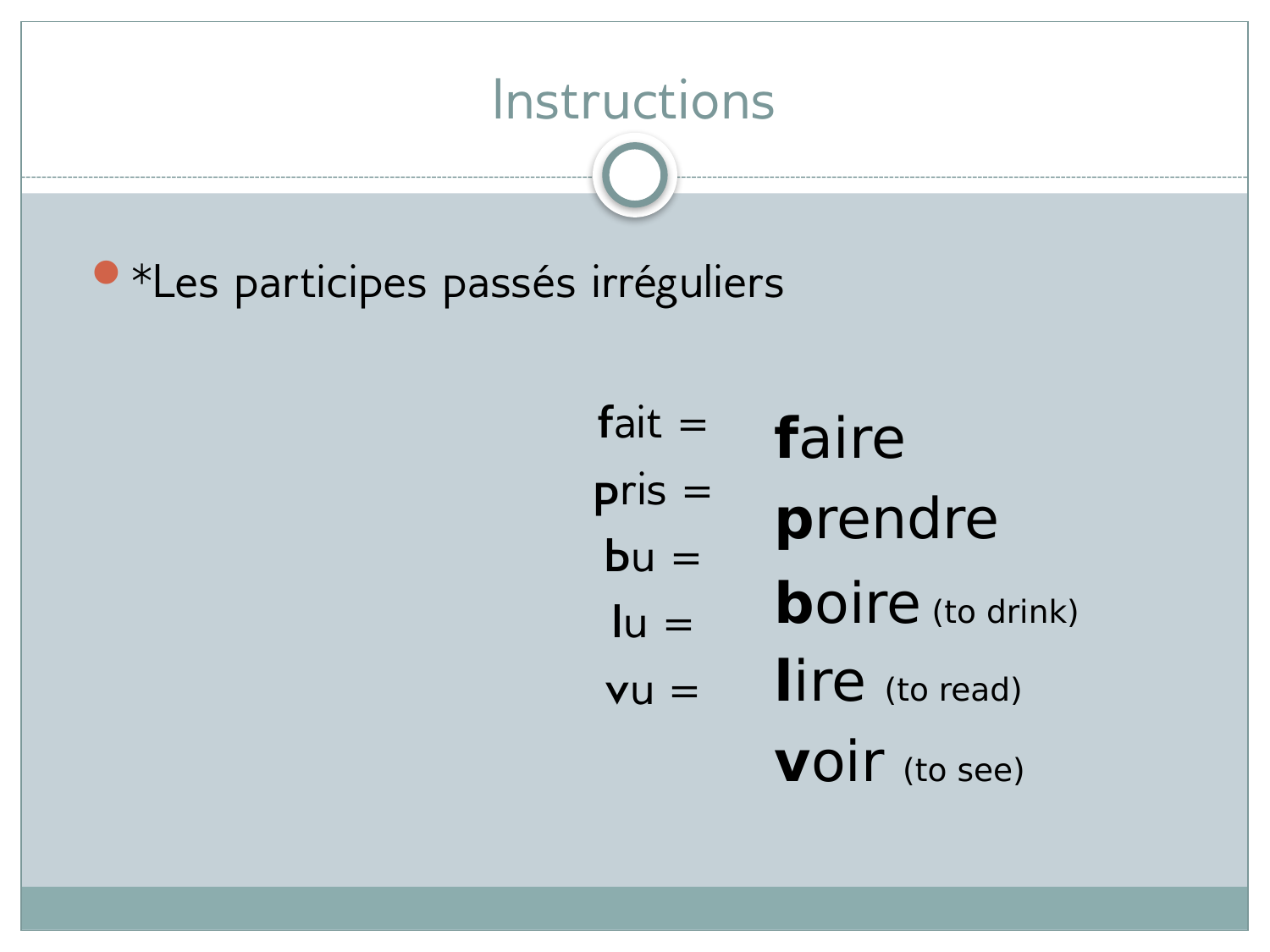

# Instructions
*Les participes passés irréguliers

fait =
pris =
bu =
lu =
vu =
faire
prendre
boire (to drink)
lire (to read)
voir (to see)